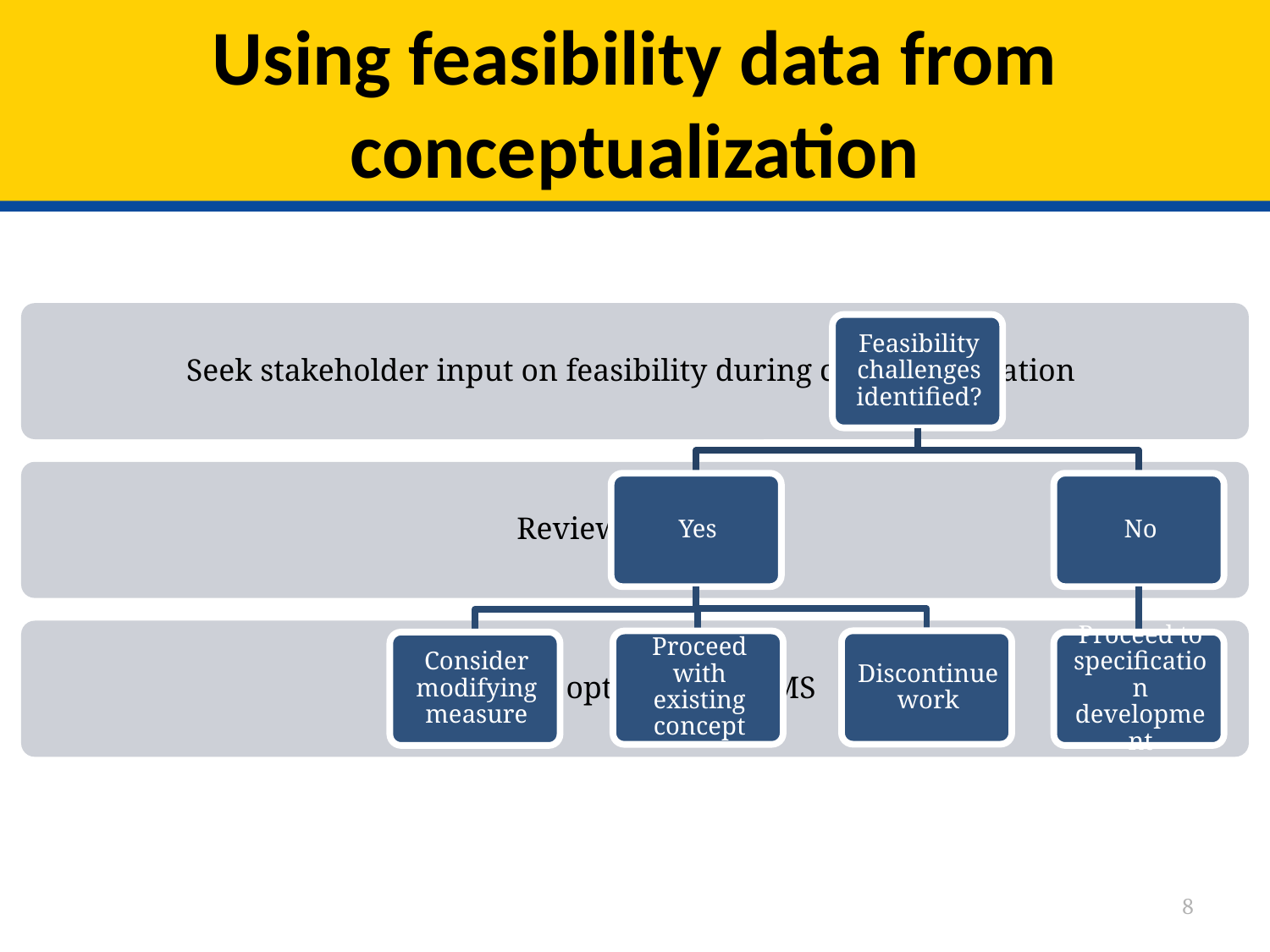

# Using feasibility data from conceptualization
Review options with CMS
Review Findings
Seek stakeholder input on feasibility during conceptualization
Feasibility challenges identified?
Yes
Consider modifying measure
Proceed with existing concept
Discontinue work
No
Proceed to specification development
8